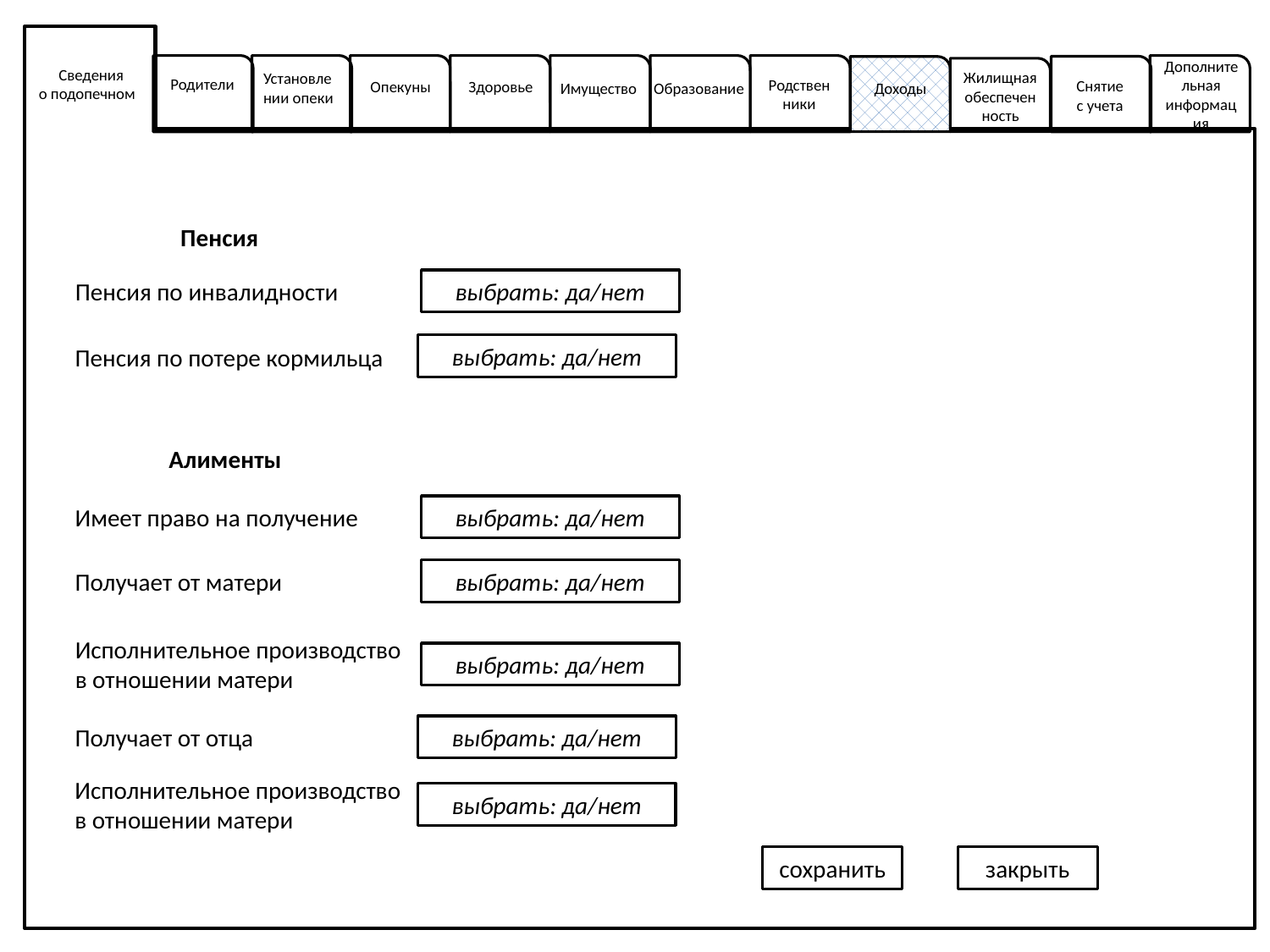

Дополнительная информация

Сведения
о подопечном
Жилищная обеспеченность
Установлении опеки
Родители
Родствен
ники
Снятие
с учета
Здоровье
Опекуны
Имущество
Образование
Доходы
Пенсия
выбрать: да/нет
Пенсия по инвалидности
выбрать: да/нет
Пенсия по потере кормильца
Алименты
выбрать: да/нет
Имеет право на получение
Получает от матери
выбрать: да/нет
Исполнительное производство в отношении матери
выбрать: да/нет
выбрать: да/нет
Получает от отца
Исполнительное производство в отношении матери
выбрать: да/нет
сохранить
закрыть